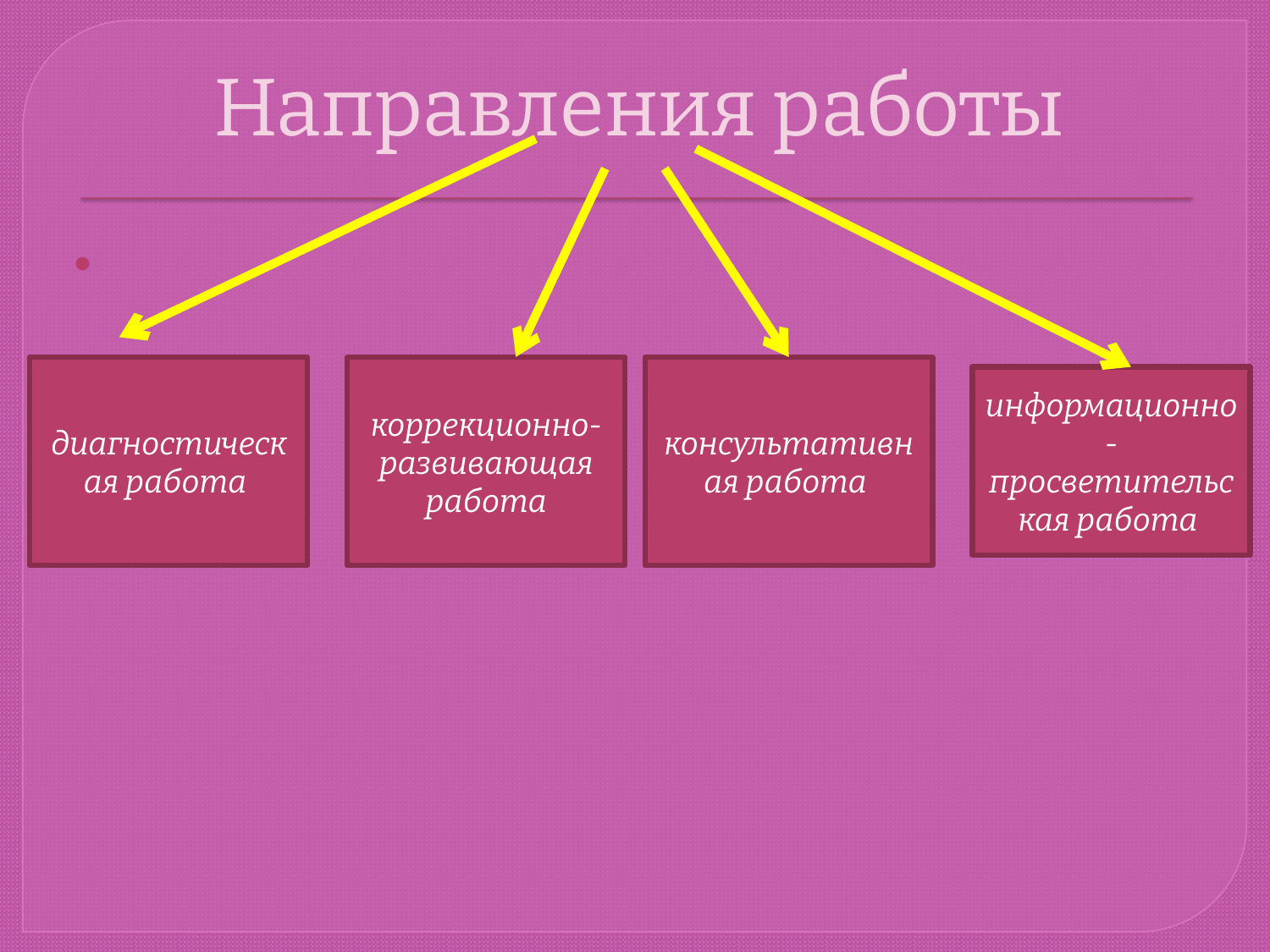

# Направления работы

диагностическая работа
коррекционно-развивающая работа
консультативная работа
информационно-просветительская работа